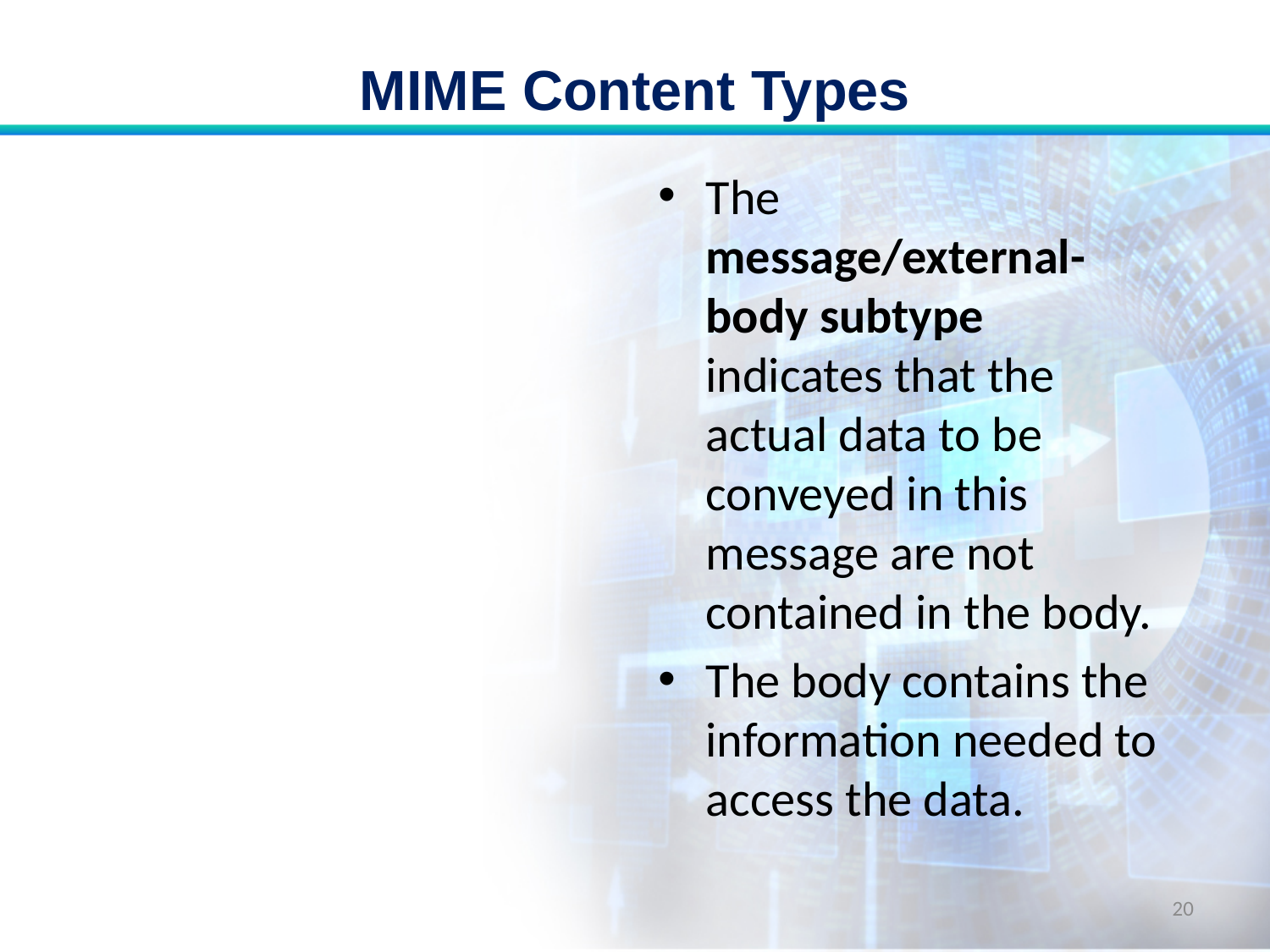

# MIME Content Types
The message/external-body subtype indicates that the actual data to be conveyed in this message are not contained in the body.
The body contains the information needed to access the data.
20